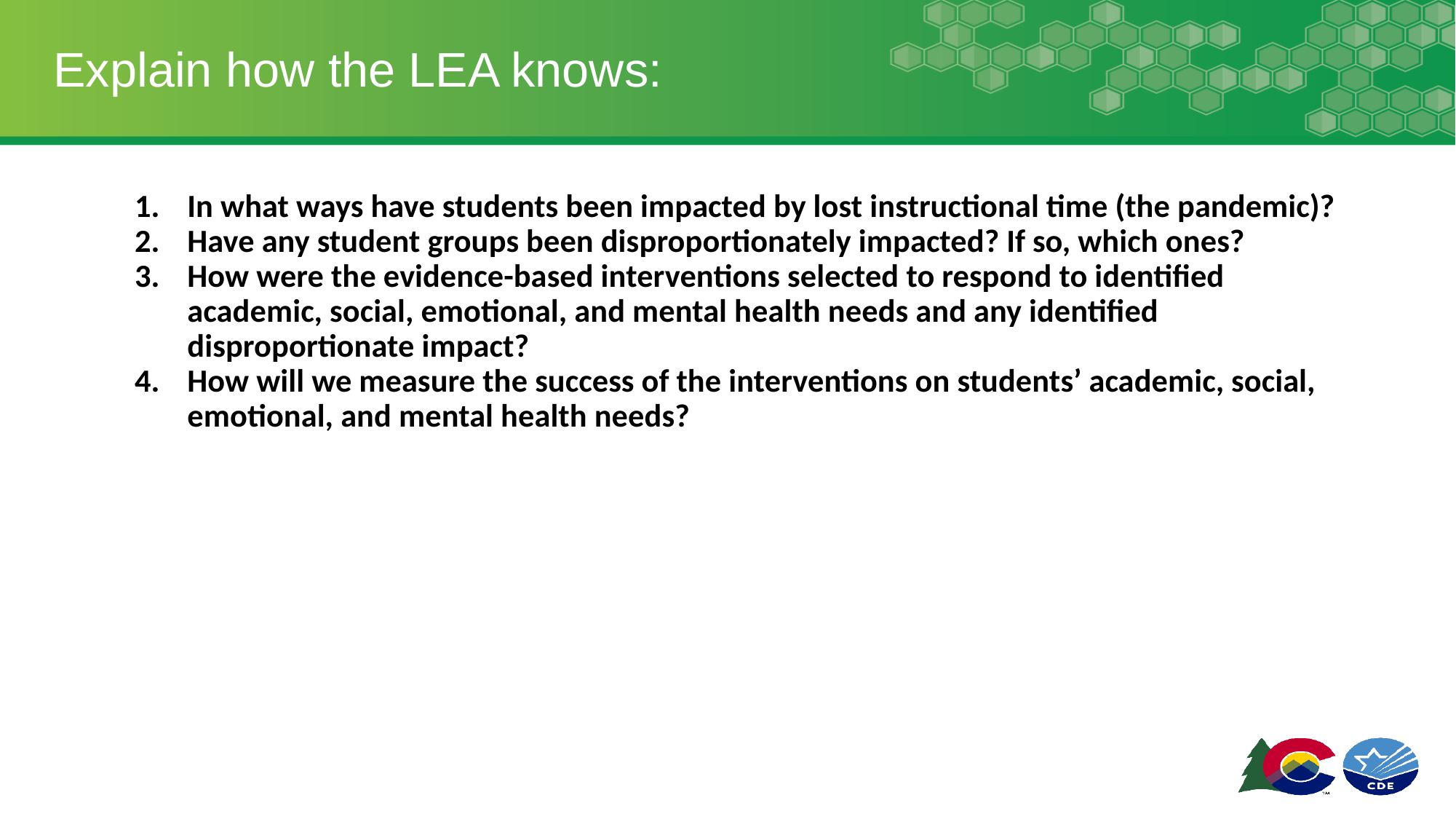

# Explain how the LEA knows:
In what ways have students been impacted by lost instructional time (the pandemic)?
Have any student groups been disproportionately impacted? If so, which ones?
How were the evidence-based interventions selected to respond to identified academic, social, emotional, and mental health needs and any identified disproportionate impact?
How will we measure the success of the interventions on students’ academic, social, emotional, and mental health needs?